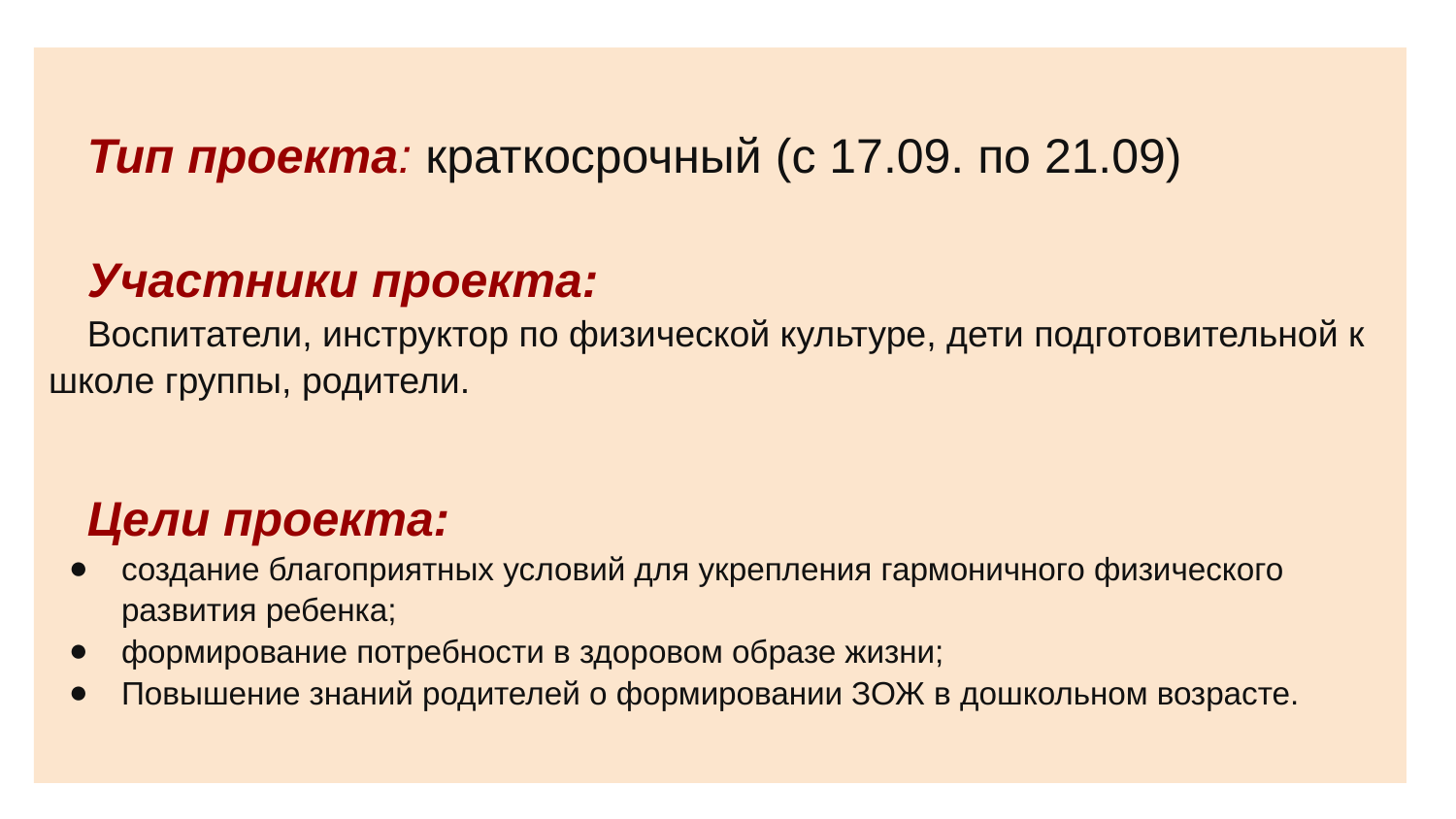

Тип проекта: краткосрочный (с 17.09. по 21.09)

Участники проекта:
Воспитатели, инструктор по физической культуре, дети подготовительной к школе группы, родители.

Цели проекта:
создание благоприятных условий для укрепления гармоничного физического развития ребенка;
формирование потребности в здоровом образе жизни;
Повышение знаний родителей о формировании ЗОЖ в дошкольном возрасте.